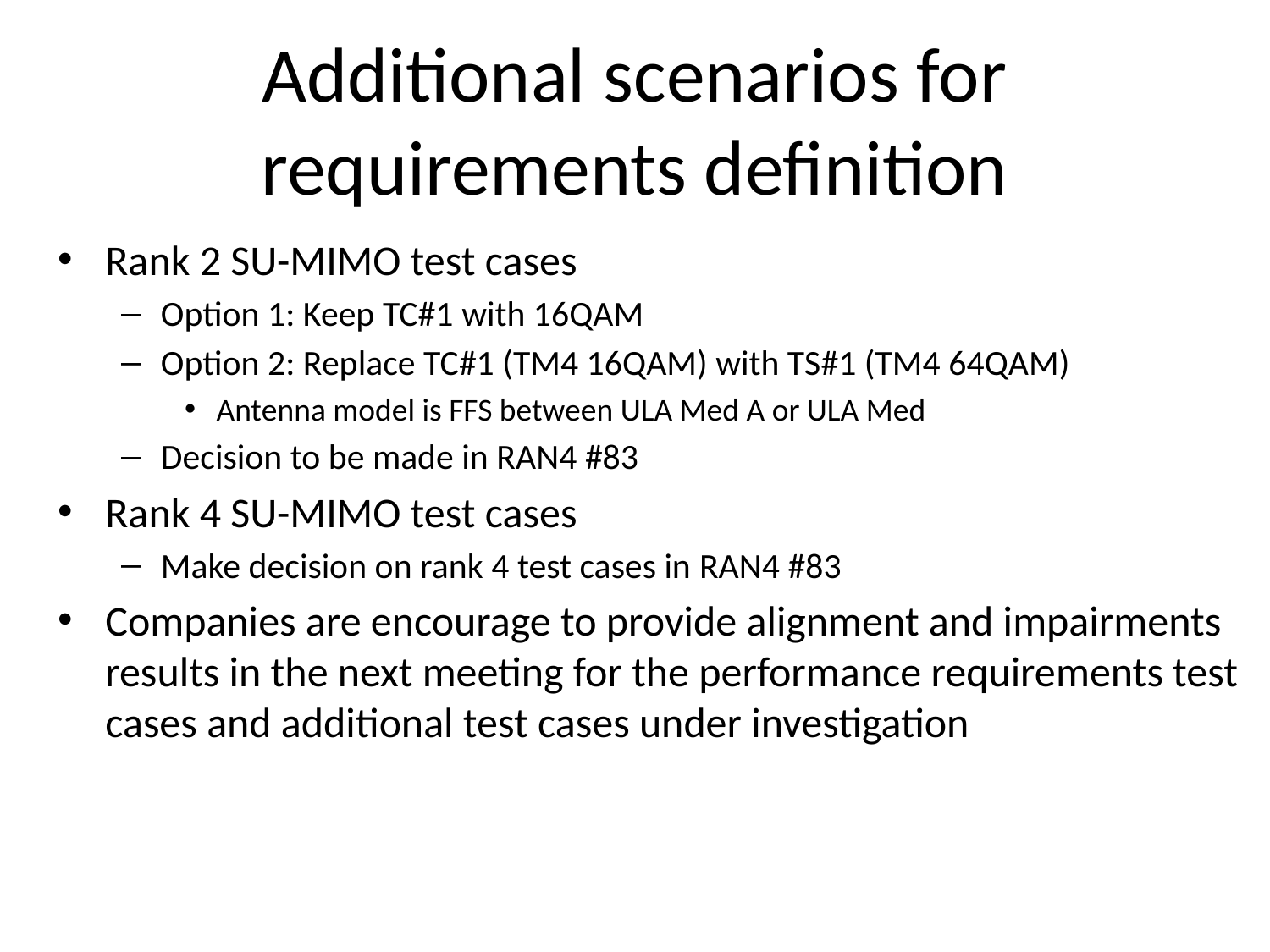

# Additional scenarios for requirements definition

Rank 2 SU-MIMO test cases
Option 1: Keep TC#1 with 16QAM
Option 2: Replace TC#1 (TM4 16QAM) with TS#1 (TM4 64QAM)
Antenna model is FFS between ULA Med A or ULA Med
Decision to be made in RAN4 #83
Rank 4 SU-MIMO test cases
Make decision on rank 4 test cases in RAN4 #83
Companies are encourage to provide alignment and impairments results in the next meeting for the performance requirements test cases and additional test cases under investigation